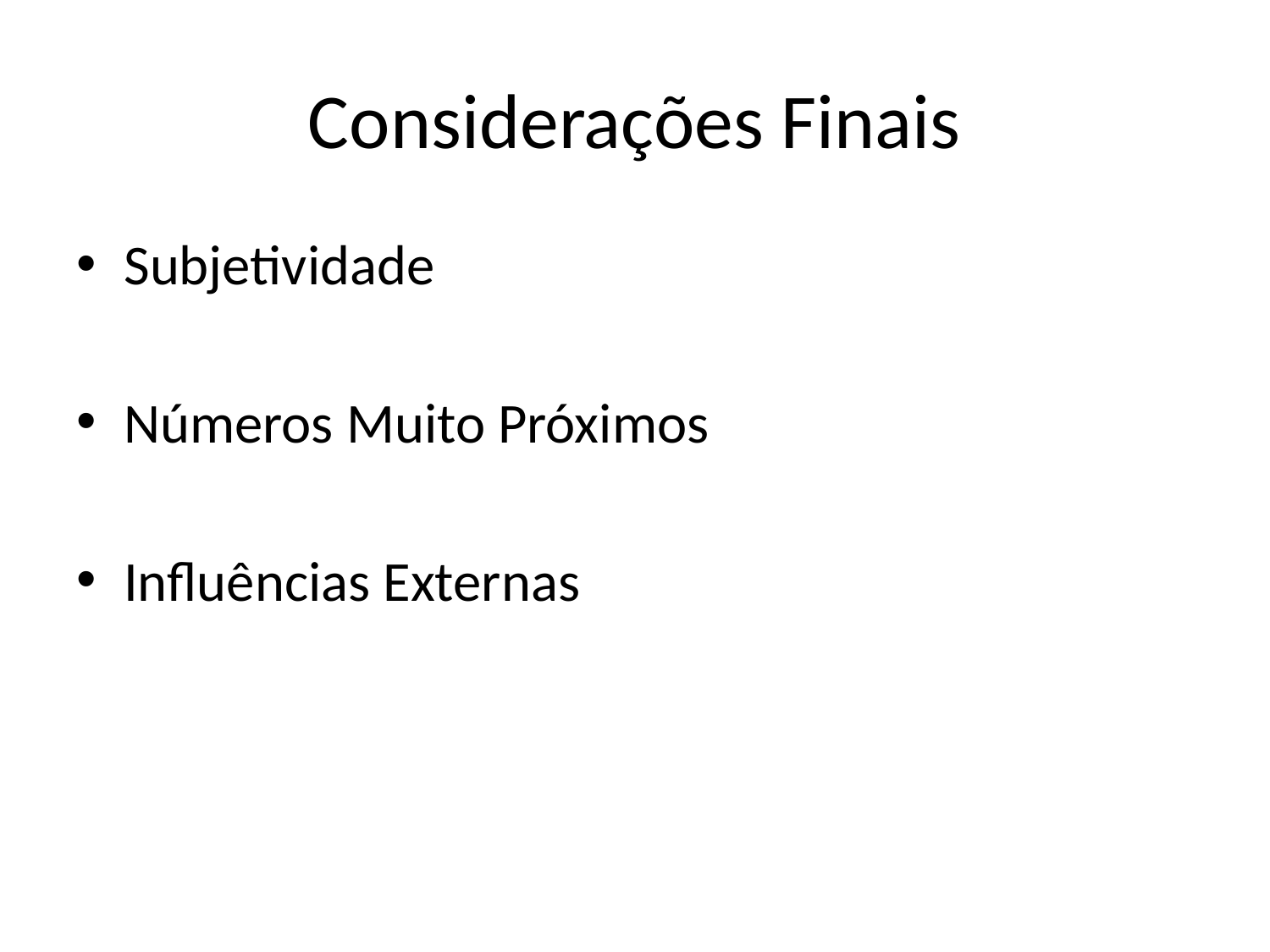

# Considerações Finais
Subjetividade

Números Muito Próximos

Influências Externas